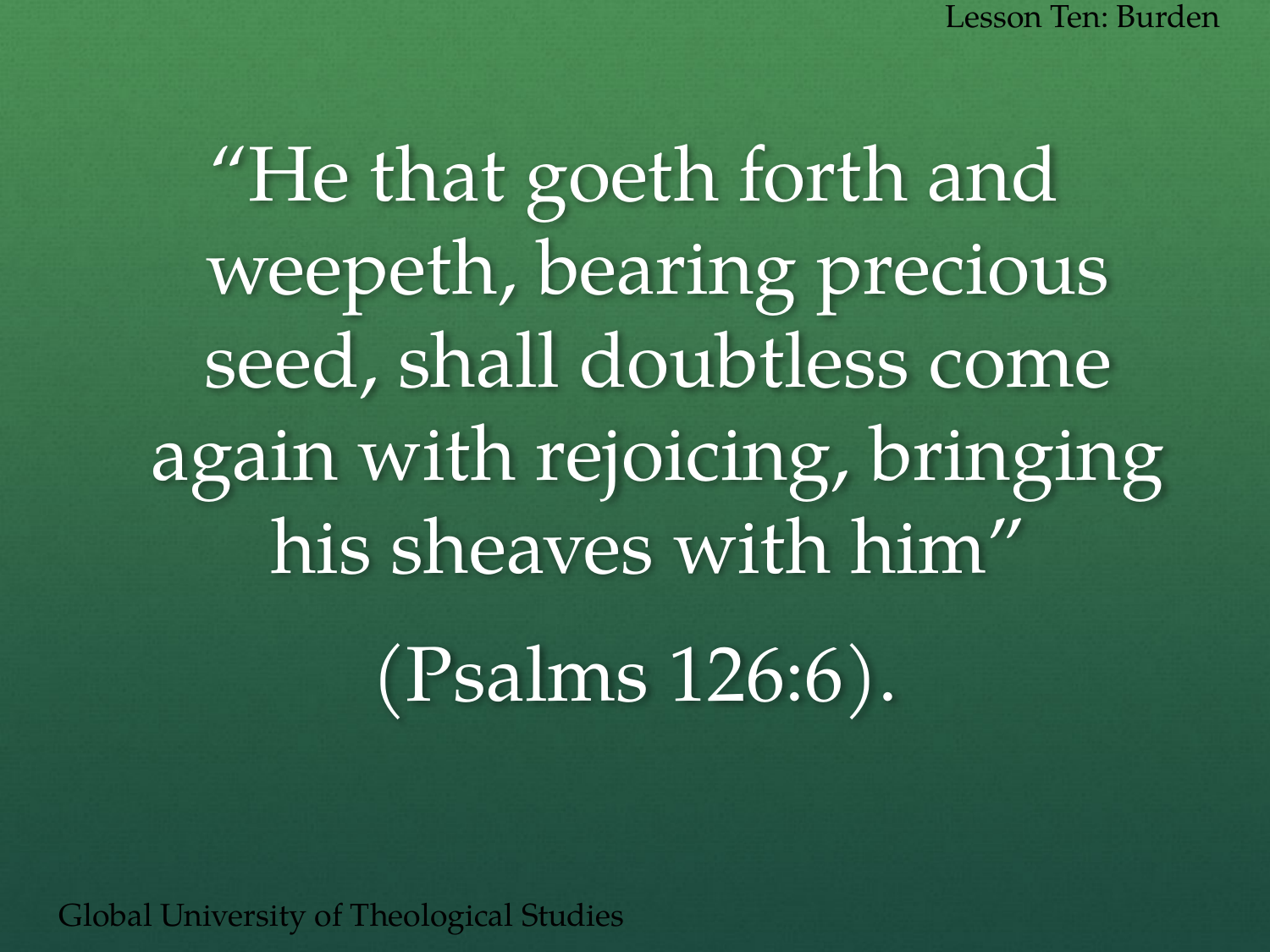

Lesson Ten: Burden

“He that goeth forth and weepeth, bearing precious seed, shall doubtless come again with rejoicing, bringing his sheaves with him”
(Psalms 126:6).
Global University of Theological Studies